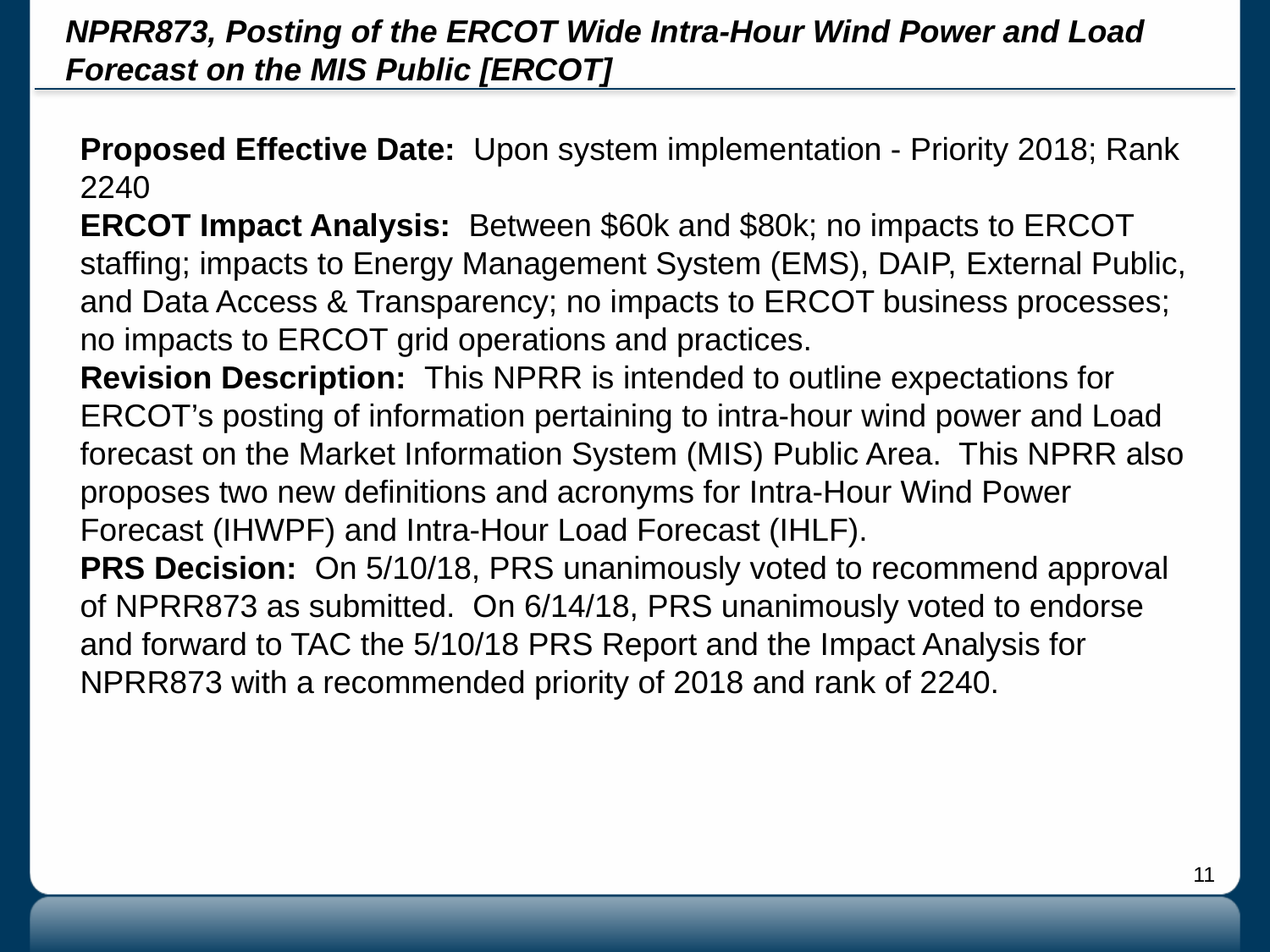

# NPRR873, Posting of the ERCOT Wide Intra-Hour Wind Power and Load Forecast on the MIS Public [ERCOT]
Proposed Effective Date:  Upon system implementation - Priority 2018; Rank 2240
ERCOT Impact Analysis:  Between $60k and $80k; no impacts to ERCOT staffing; impacts to Energy Management System (EMS), DAIP, External Public, and Data Access & Transparency; no impacts to ERCOT business processes; no impacts to ERCOT grid operations and practices.
Revision Description:  This NPRR is intended to outline expectations for ERCOT’s posting of information pertaining to intra-hour wind power and Load forecast on the Market Information System (MIS) Public Area.  This NPRR also proposes two new definitions and acronyms for Intra-Hour Wind Power Forecast (IHWPF) and Intra-Hour Load Forecast (IHLF).
PRS Decision:  On 5/10/18, PRS unanimously voted to recommend approval of NPRR873 as submitted.  On 6/14/18, PRS unanimously voted to endorse and forward to TAC the 5/10/18 PRS Report and the Impact Analysis for NPRR873 with a recommended priority of 2018 and rank of 2240.